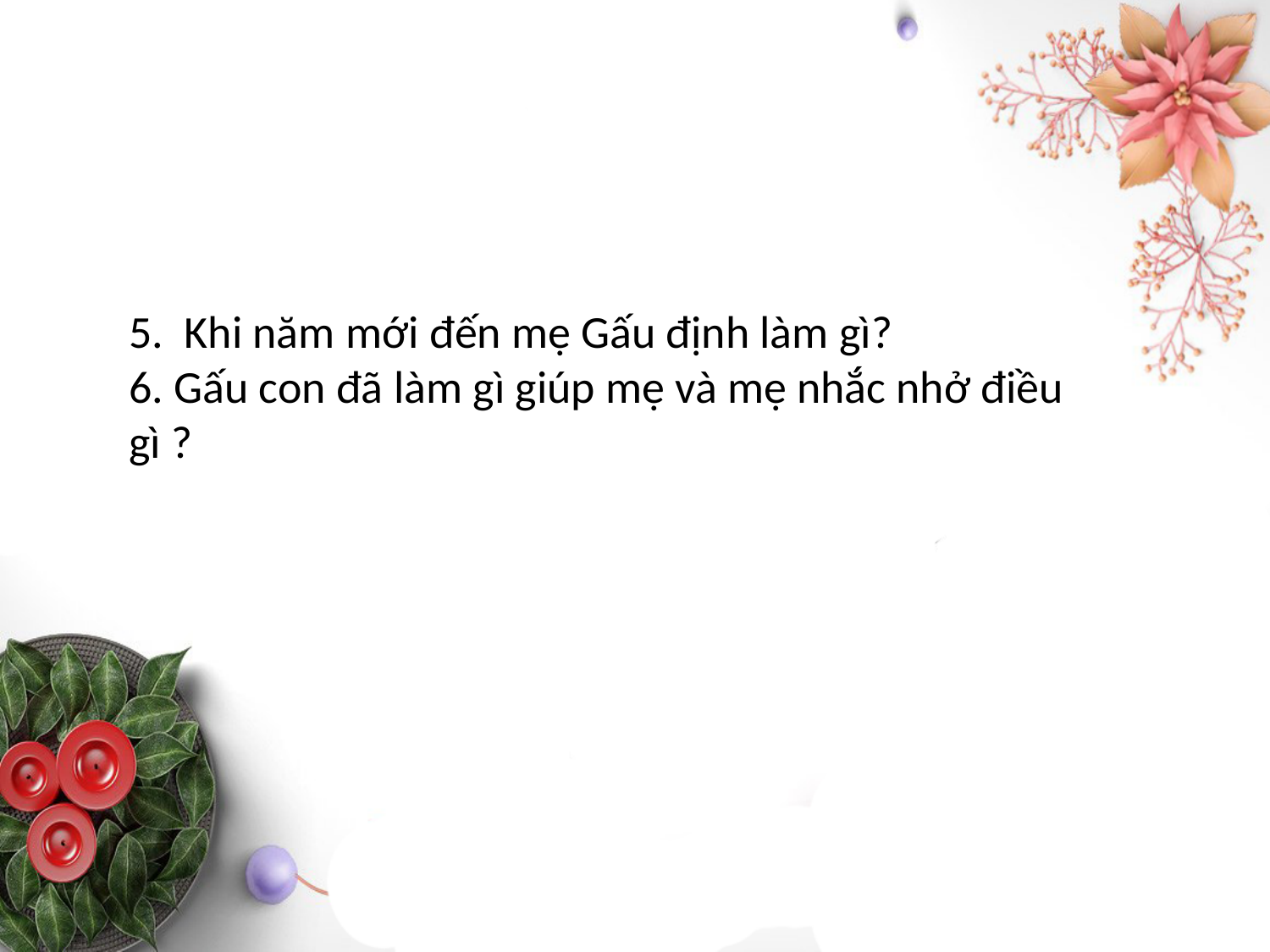

# 5.  Khi năm mới đến mẹ Gấu định làm gì? 6. Gấu con đã làm gì giúp mẹ và mẹ nhắc nhở điều gì ?